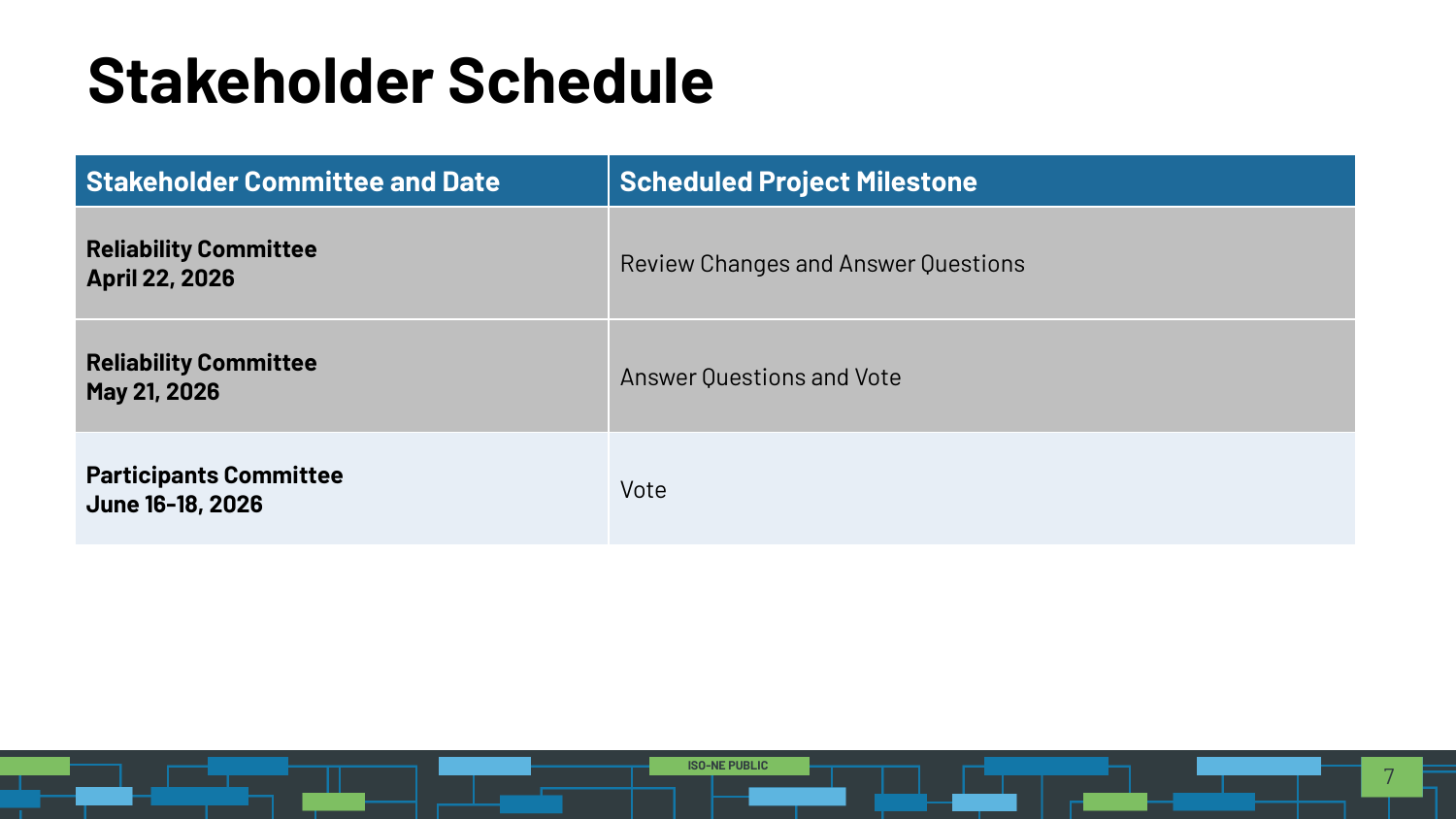

# Stakeholder Schedule
| Stakeholder Committee and Date | Scheduled Project Milestone |
| --- | --- |
| Reliability Committee April 22, 2026 | Review Changes and Answer Questions |
| Reliability Committee May 21, 2026 | Answer Questions and Vote |
| Participants Committee June 16-18, 2026 | Vote |
7